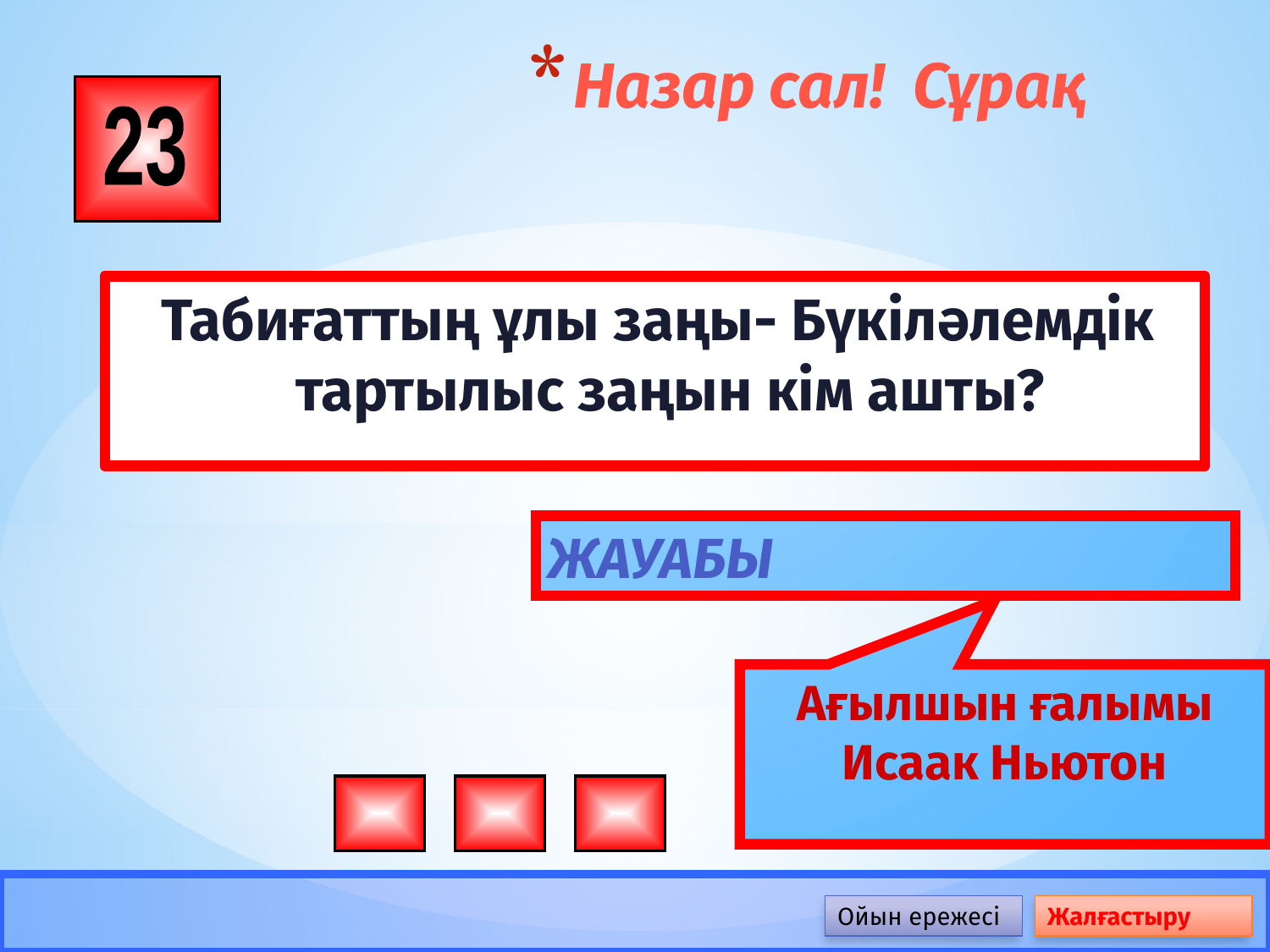

# Назар сал!  Сұрақ

23
Табиғаттың ұлы заңы- Бүкіләлемдік тартылыс заңын кім ашты?
жауабы
Ағылшын ғалымы Исаак Ньютон

Ойын ережесі
Жалғастыру